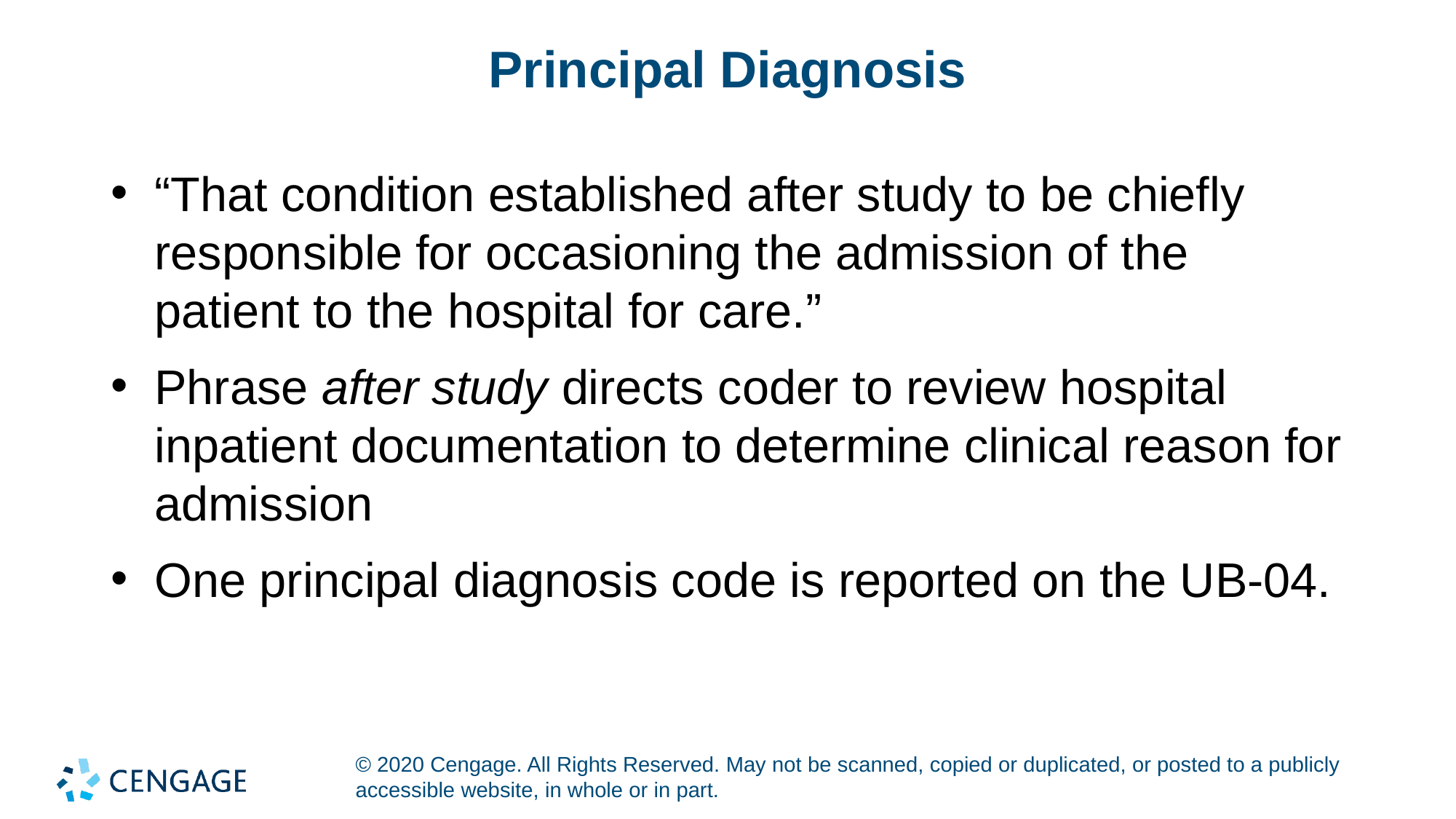

# Principal Diagnosis
“That condition established after study to be chiefly responsible for occasioning the admission of the patient to the hospital for care.”
Phrase after study directs coder to review hospital inpatient documentation to determine clinical reason for admission
One principal diagnosis code is reported on the UB-04.